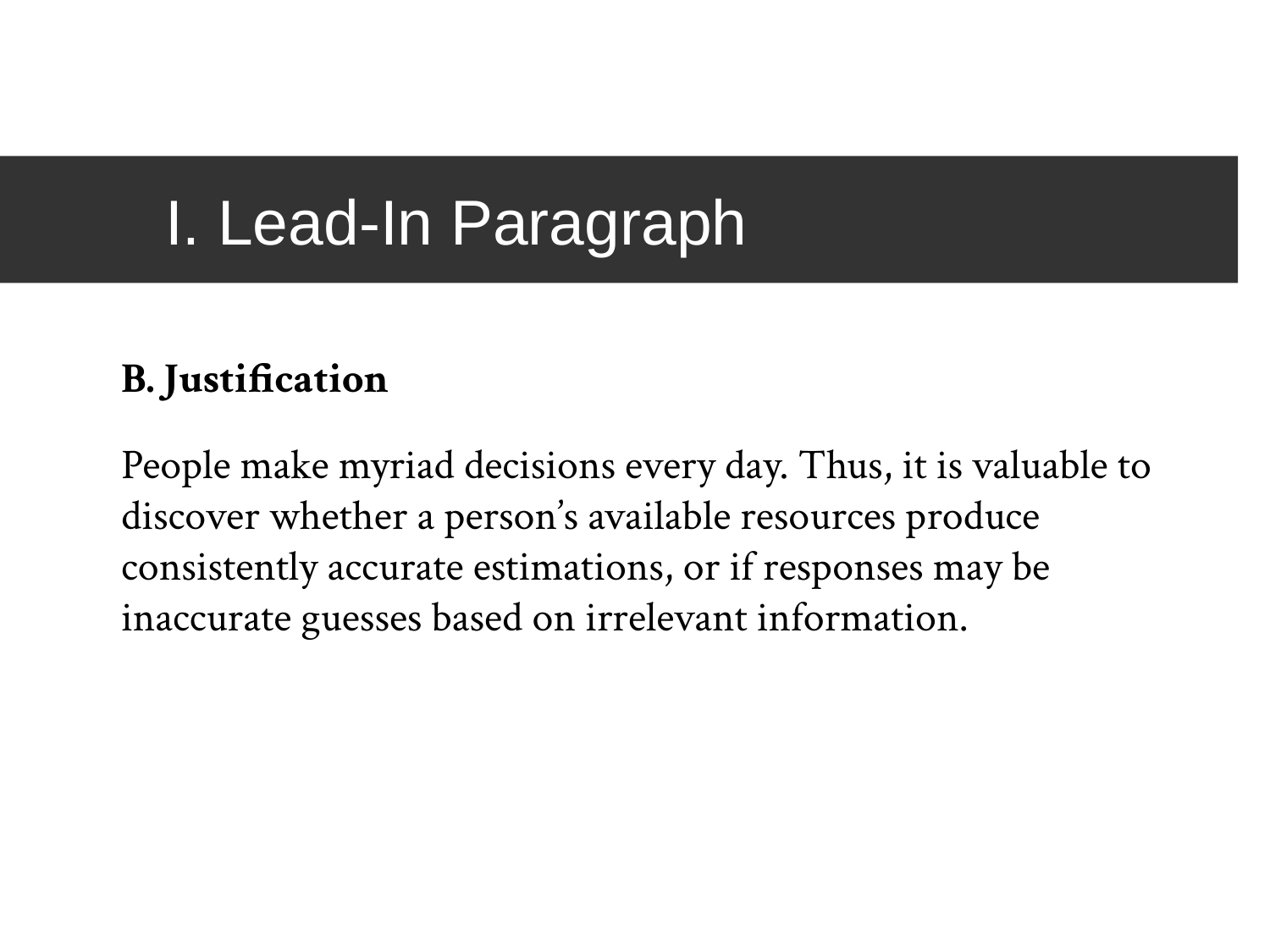

# I. Lead-In Paragraph

	B. Justification
	People make myriad decisions every day. Thus, it is valuable to discover whether a person’s available resources produce consistently accurate estimations, or if responses may be inaccurate guesses based on irrelevant information.